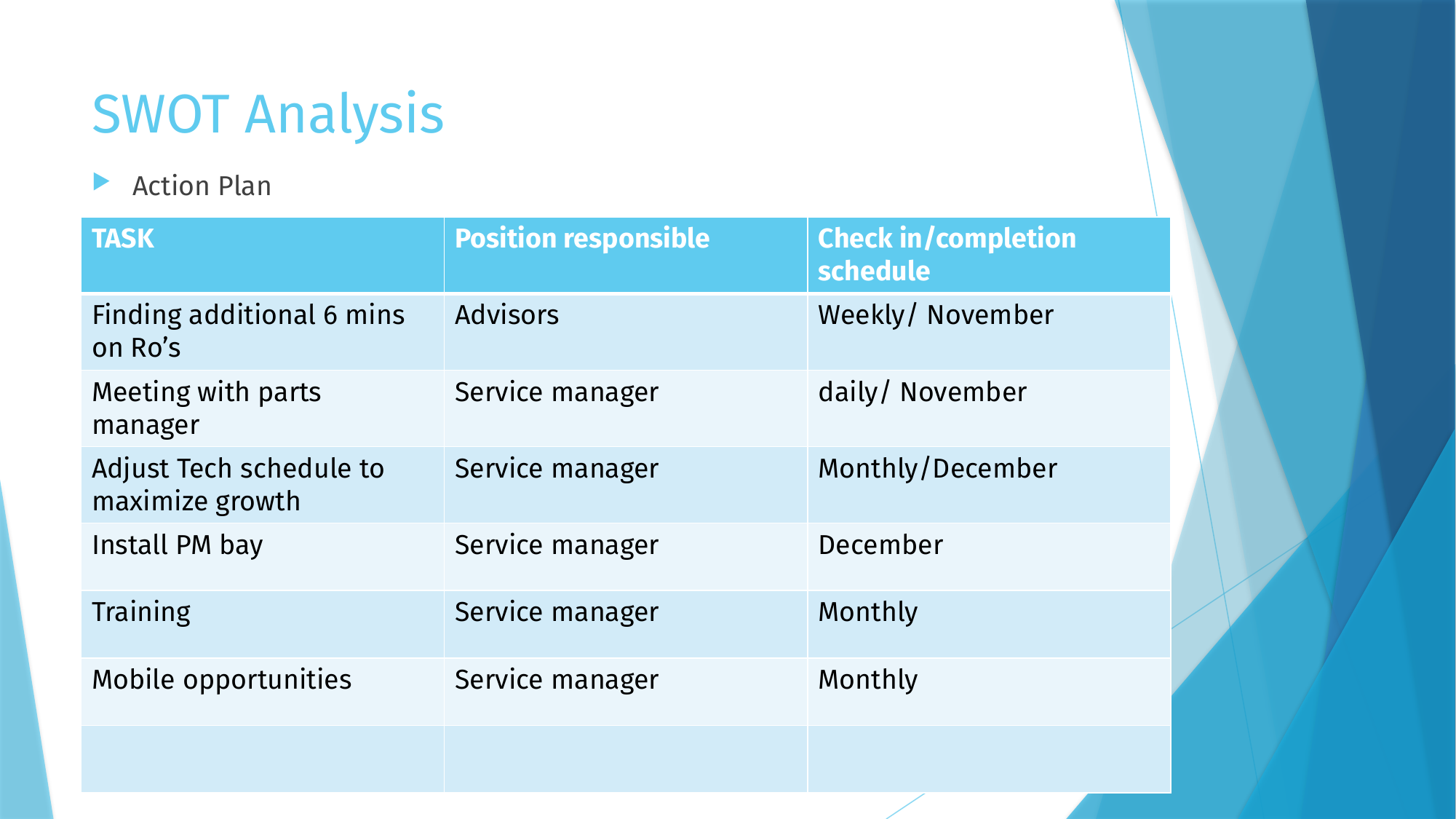

# SWOT Analysis
Action Plan

| TASK | Position responsible | Check in/completion schedule |
| --- | --- | --- |
| Finding additional 6 mins on Ro’s | Advisors | Weekly/ November |
| Meeting with parts manager | Service manager | daily/ November |
| Adjust Tech schedule to maximize growth | Service manager | Monthly/December |
| Install PM bay | Service manager | December |
| Training | Service manager | Monthly |
| Mobile opportunities | Service manager | Monthly |
|  |  |  |